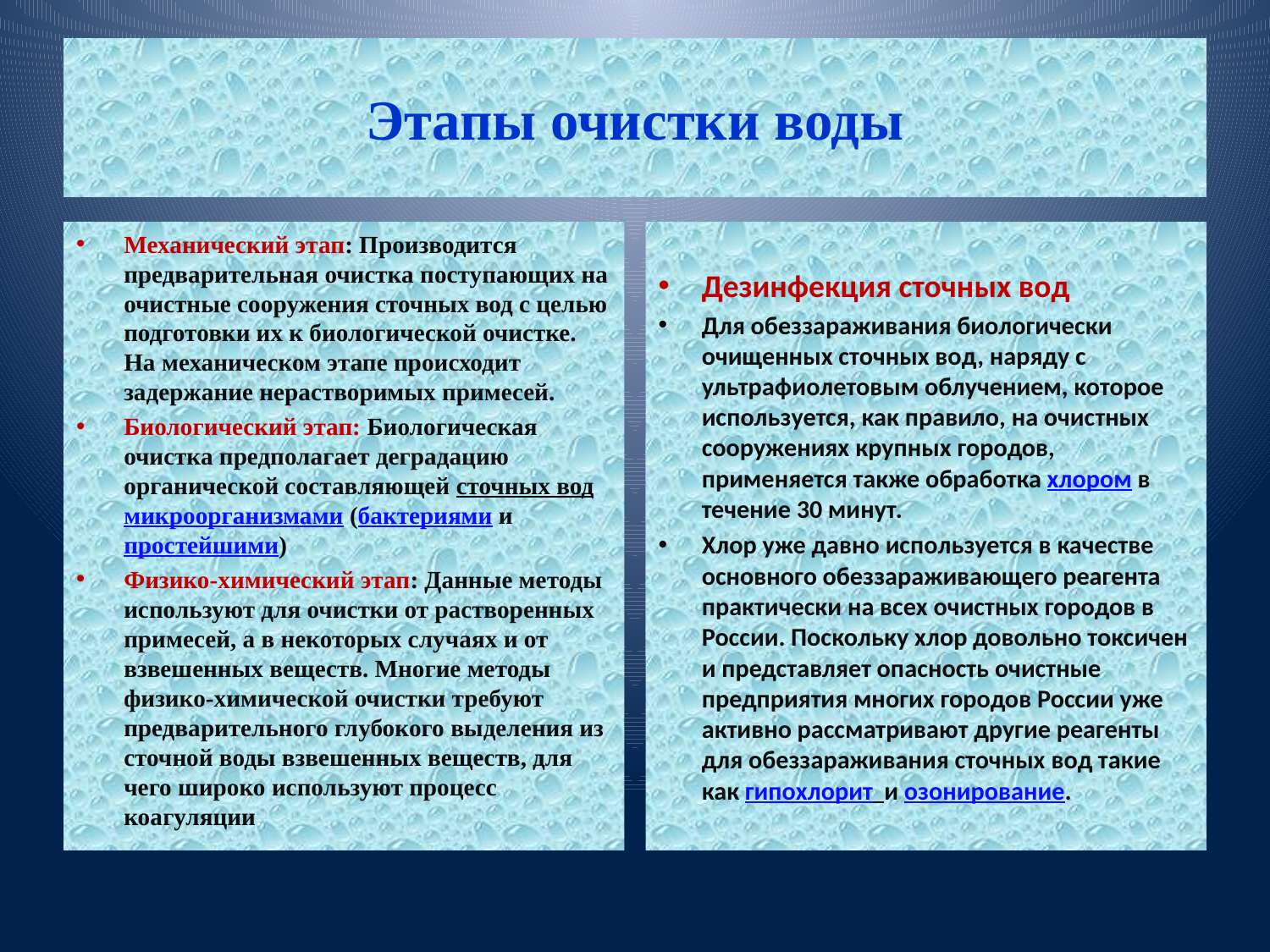

# Этапы очистки воды
Механический этап: Производится предварительная очистка поступающих на очистные сооружения сточных вод с целью подготовки их к биологической очистке. На механическом этапе происходит задержание нерастворимых примесей.
Биологический этап: Биологическая очистка предполагает деградацию органической составляющей сточных вод микроорганизмами (бактериями и простейшими)
Физико-химический этап: Данные методы используют для очистки от растворенных примесей, а в некоторых случаях и от взвешенных веществ. Многие методы физико-химической очистки требуют предварительного глубокого выделения из сточной воды взвешенных веществ, для чего широко используют процесс коагуляции.

Дезинфекция сточных вод
Для обеззараживания биологически очищенных сточных вод, наряду с ультрафиолетовым облучением, которое используется, как правило, на очистных сооружениях крупных городов, применяется также обработка хлором в течение 30 минут.
Хлор уже давно используется в качестве основного обеззараживающего реагента практически на всех очистных городов в России. Поскольку хлор довольно токсичен и представляет опасность очистные предприятия многих городов России уже активно рассматривают другие реагенты для обеззараживания сточных вод такие как гипохлорит  и озонирование.